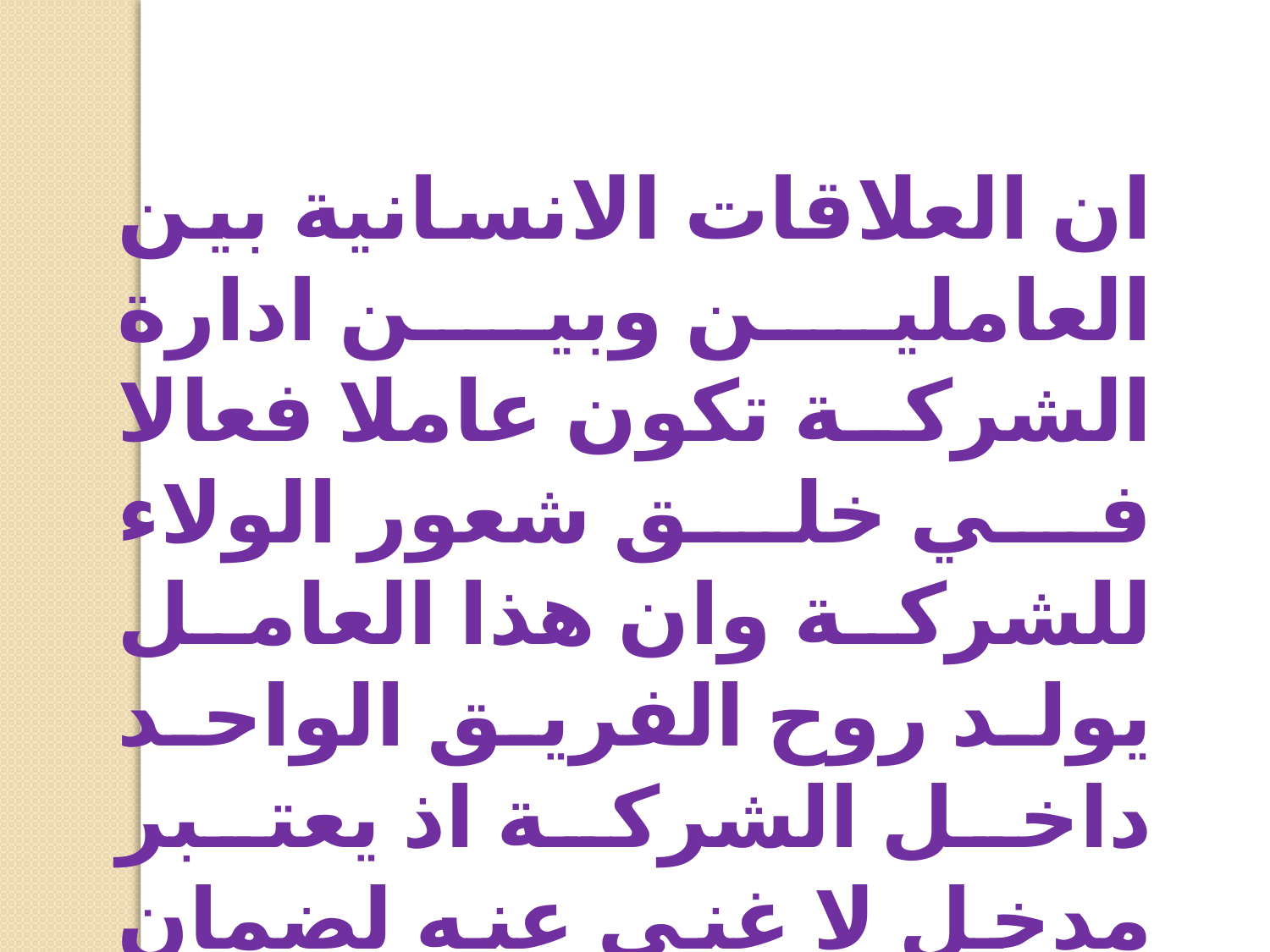

ان العلاقات الانسانية بين العاملين وبين ادارة الشركة تكون عاملا فعالا في خلق شعور الولاء للشركة وان هذا العامل يولد روح الفريق الواحد داخل الشركة اذ يعتبر مدخل لا غنى عنه لضمان رضاء العميل.